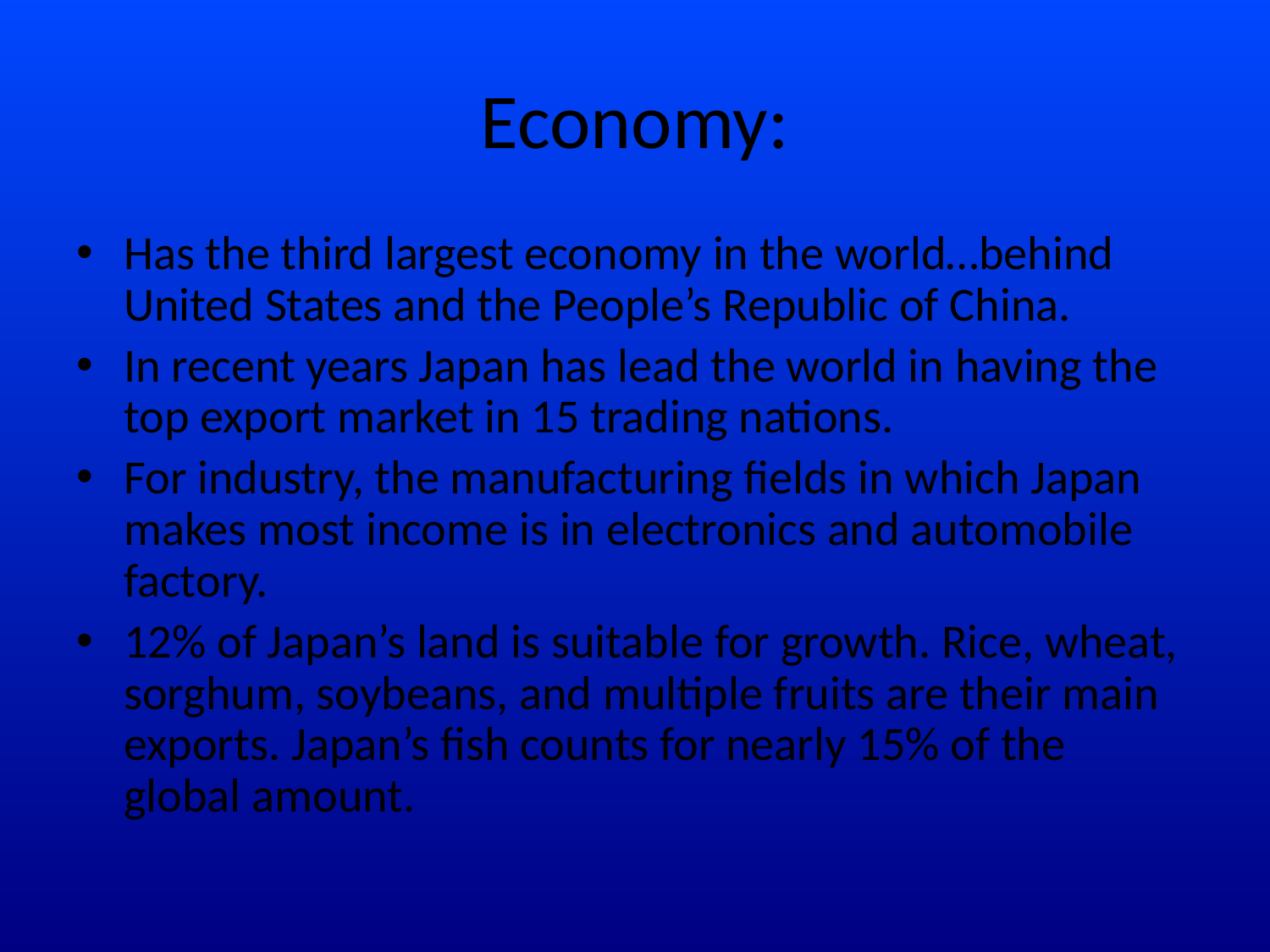

# Economy:
Has the third largest economy in the world…behind United States and the People’s Republic of China.
In recent years Japan has lead the world in having the top export market in 15 trading nations.
For industry, the manufacturing fields in which Japan makes most income is in electronics and automobile factory.
12% of Japan’s land is suitable for growth. Rice, wheat, sorghum, soybeans, and multiple fruits are their main exports. Japan’s fish counts for nearly 15% of the global amount.